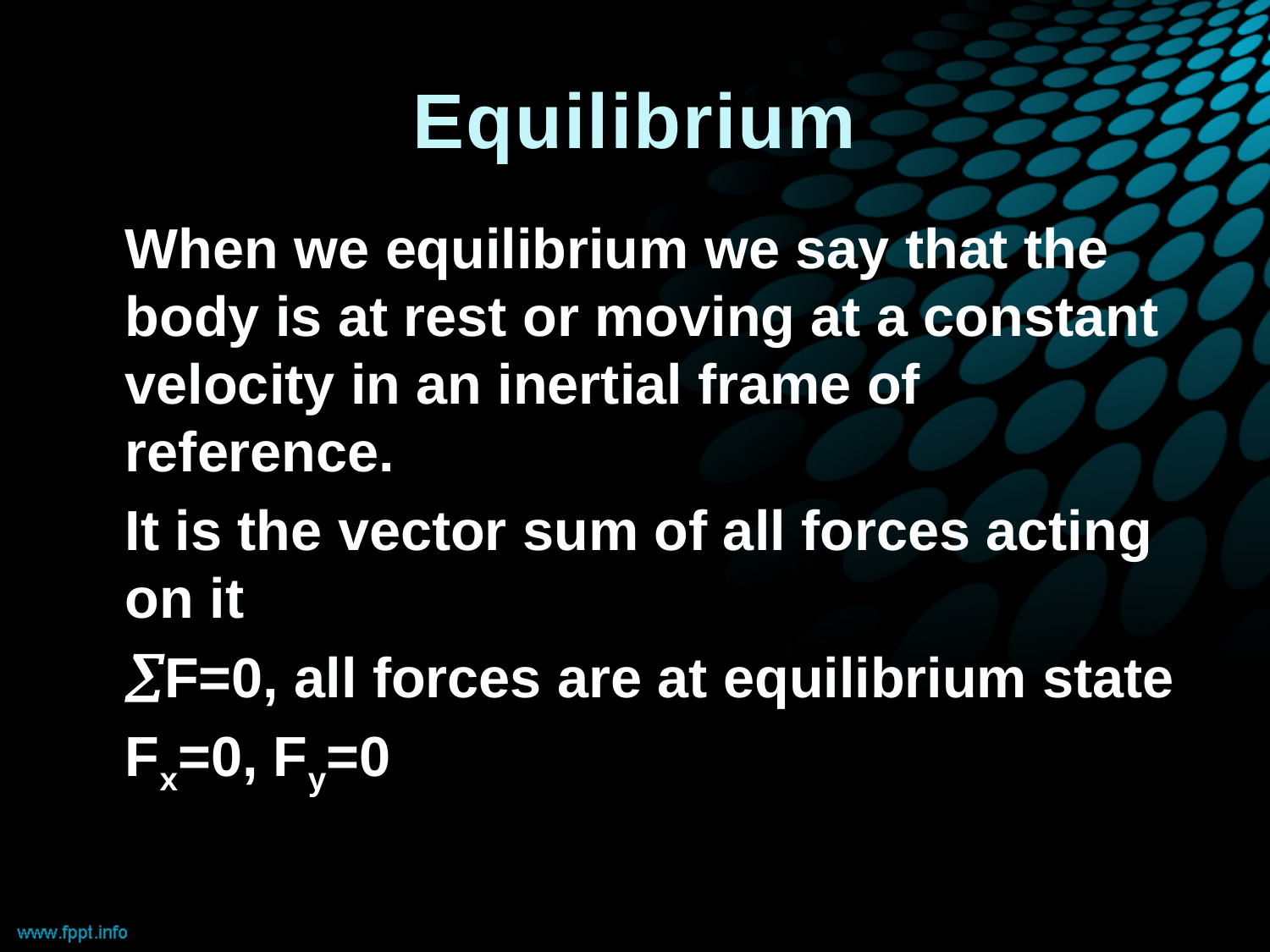

# Equilibrium
	When we equilibrium we say that the body is at rest or moving at a constant velocity in an inertial frame of reference.
	It is the vector sum of all forces acting on it
	∑F=0, all forces are at equilibrium state
	Fx=0, Fy=0